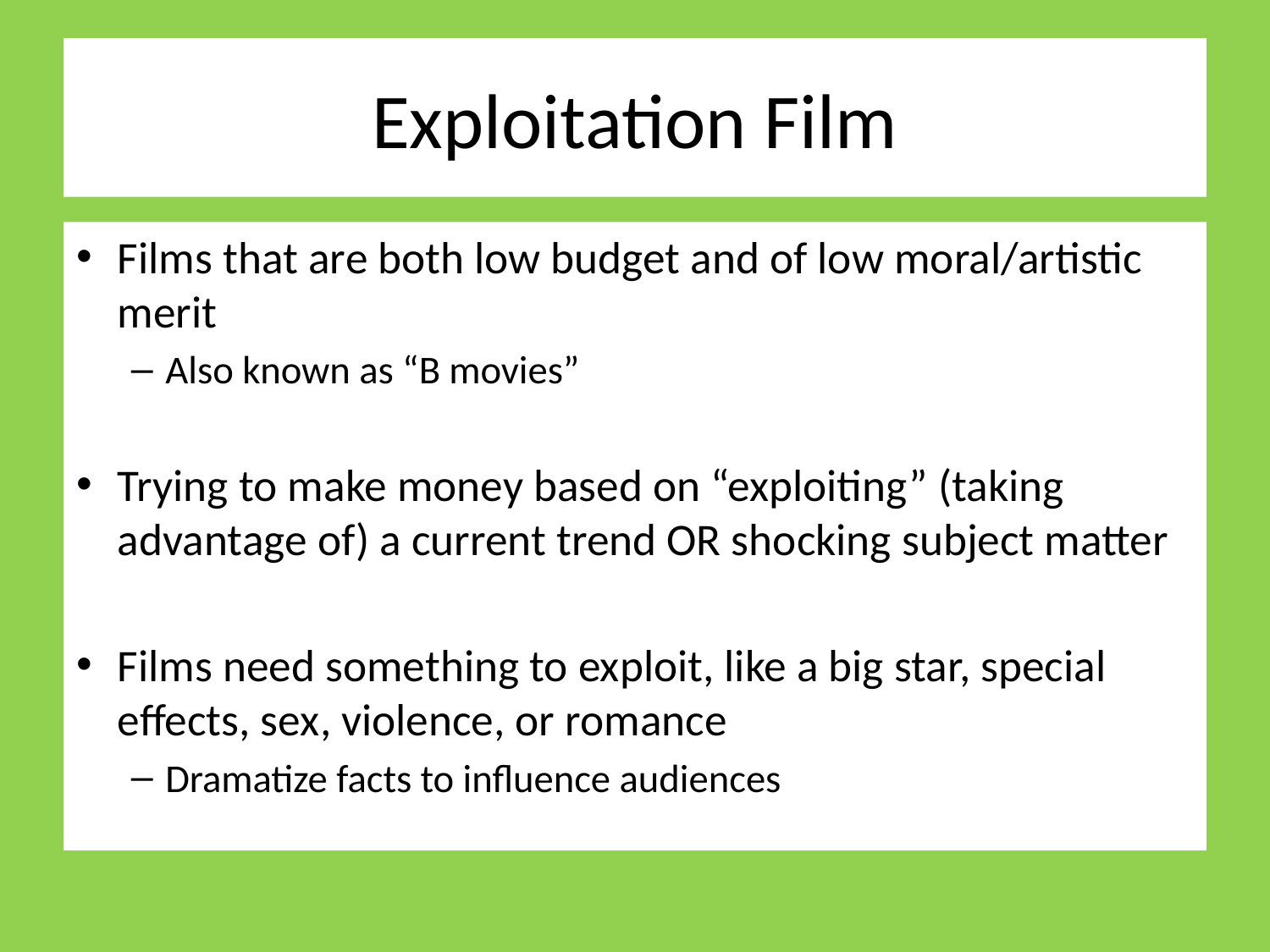

# Exploitation Film
Films that are both low budget and of low moral/artistic merit
Also known as “B movies”

Trying to make money based on “exploiting” (taking advantage of) a current trend OR shocking subject matter

Films need something to exploit, like a big star, special effects, sex, violence, or romance
Dramatize facts to influence audiences